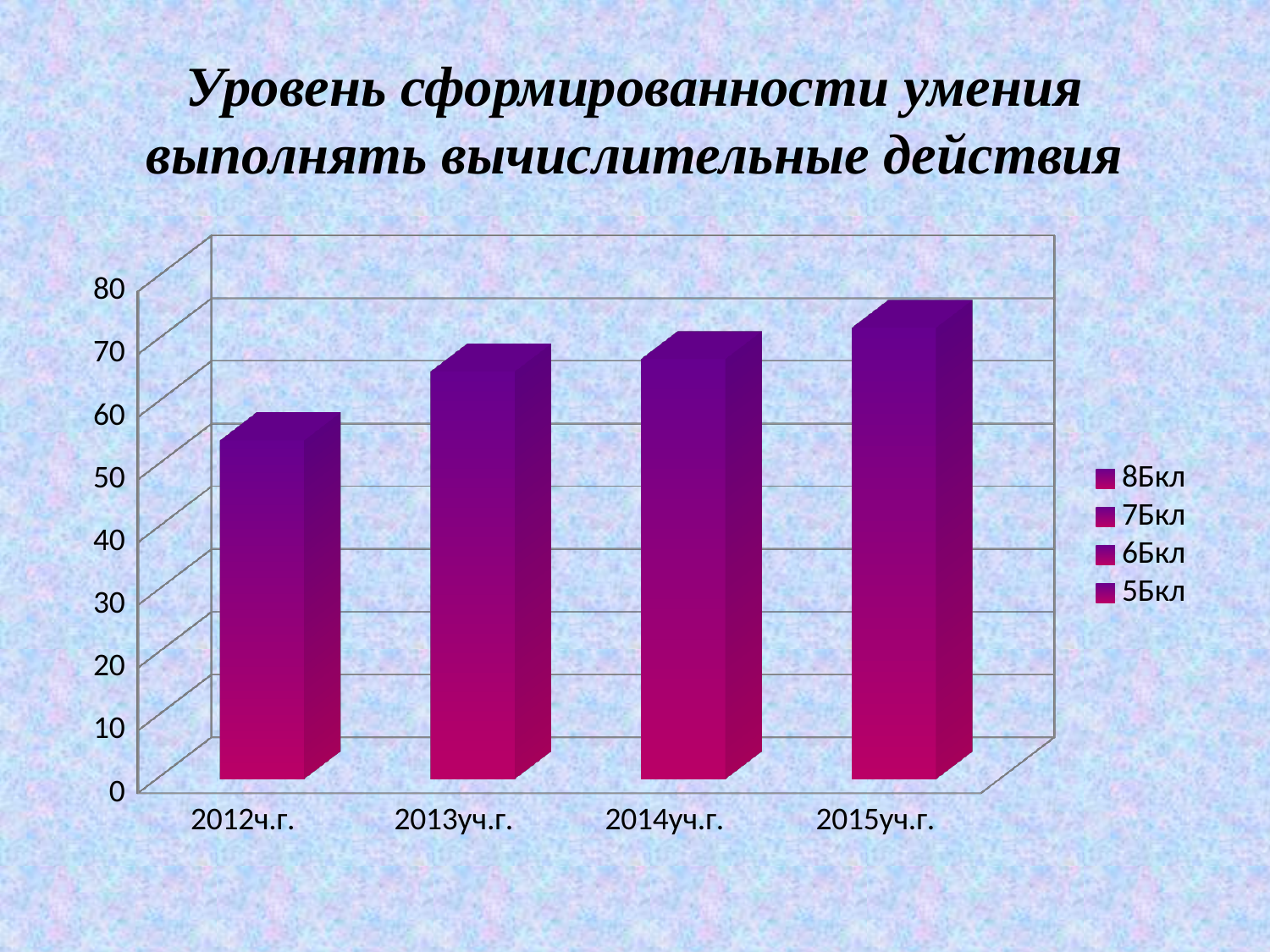

# Уровень сформированности умения выполнять вычислительные действия

[unsupported chart]